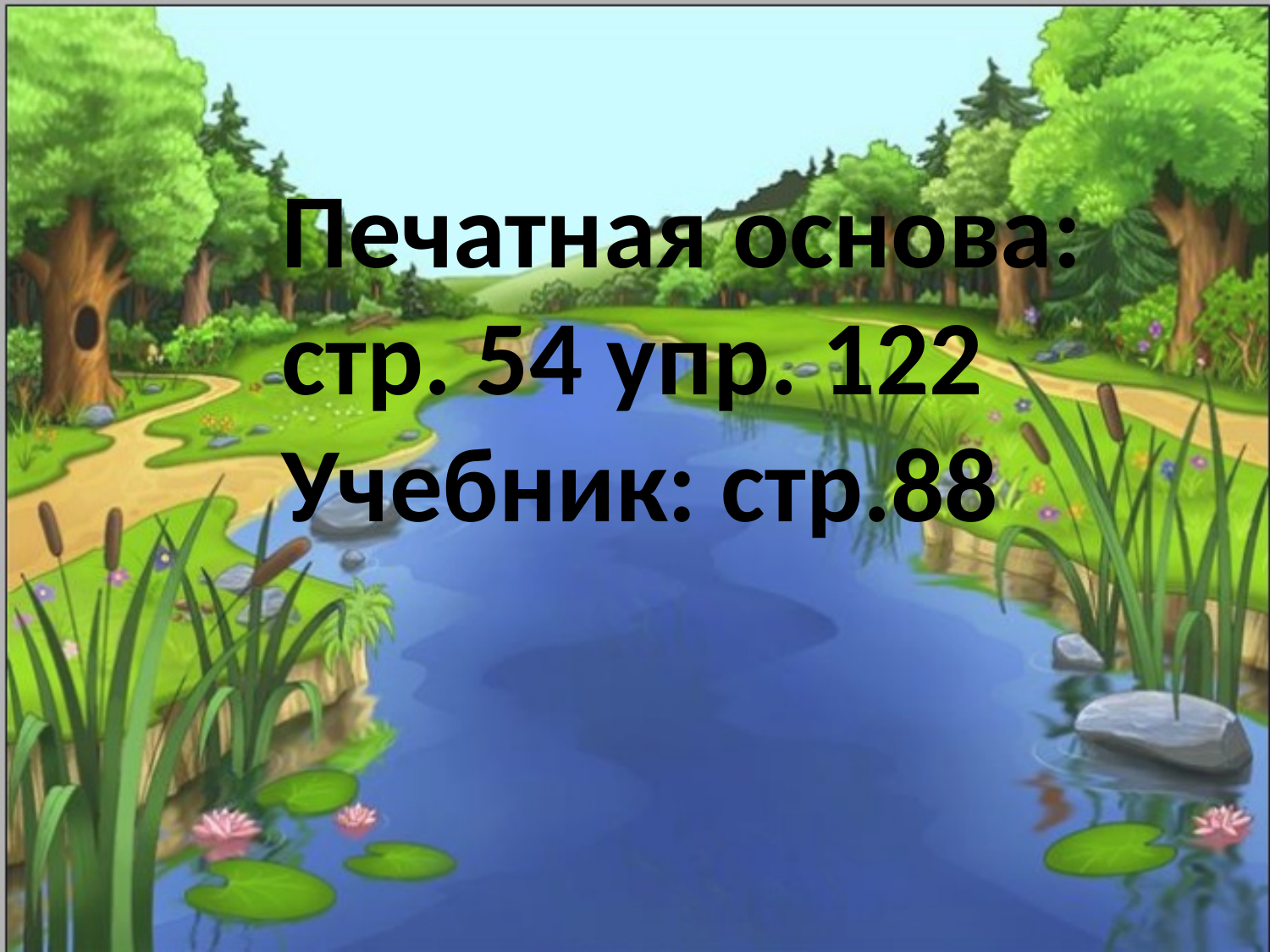

Печатная основа:
стр. 54 упр. 122
Учебник: стр.88